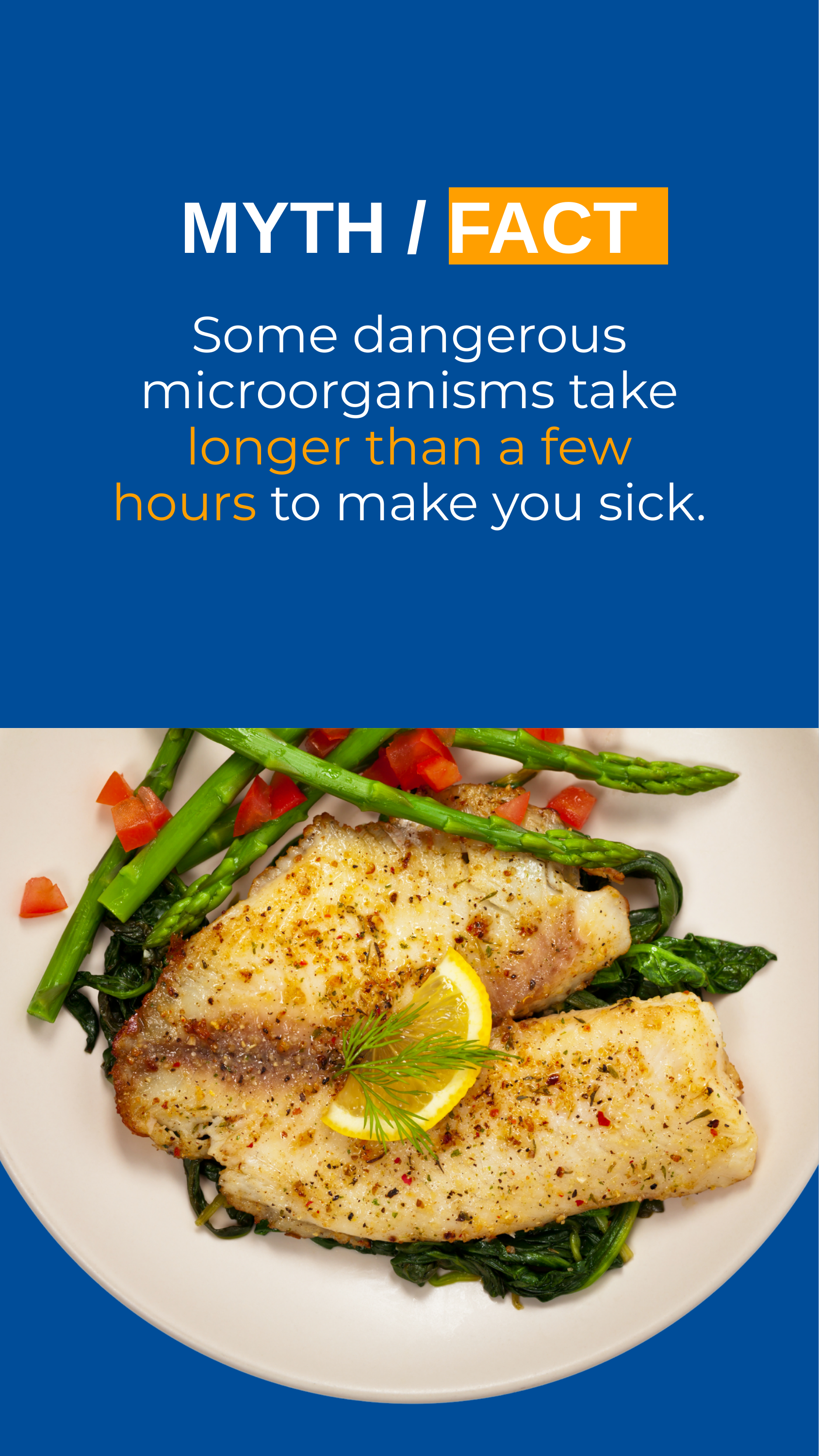

MYTH / FACT

Some dangerous microorganisms take longer than a few hours to make you sick.